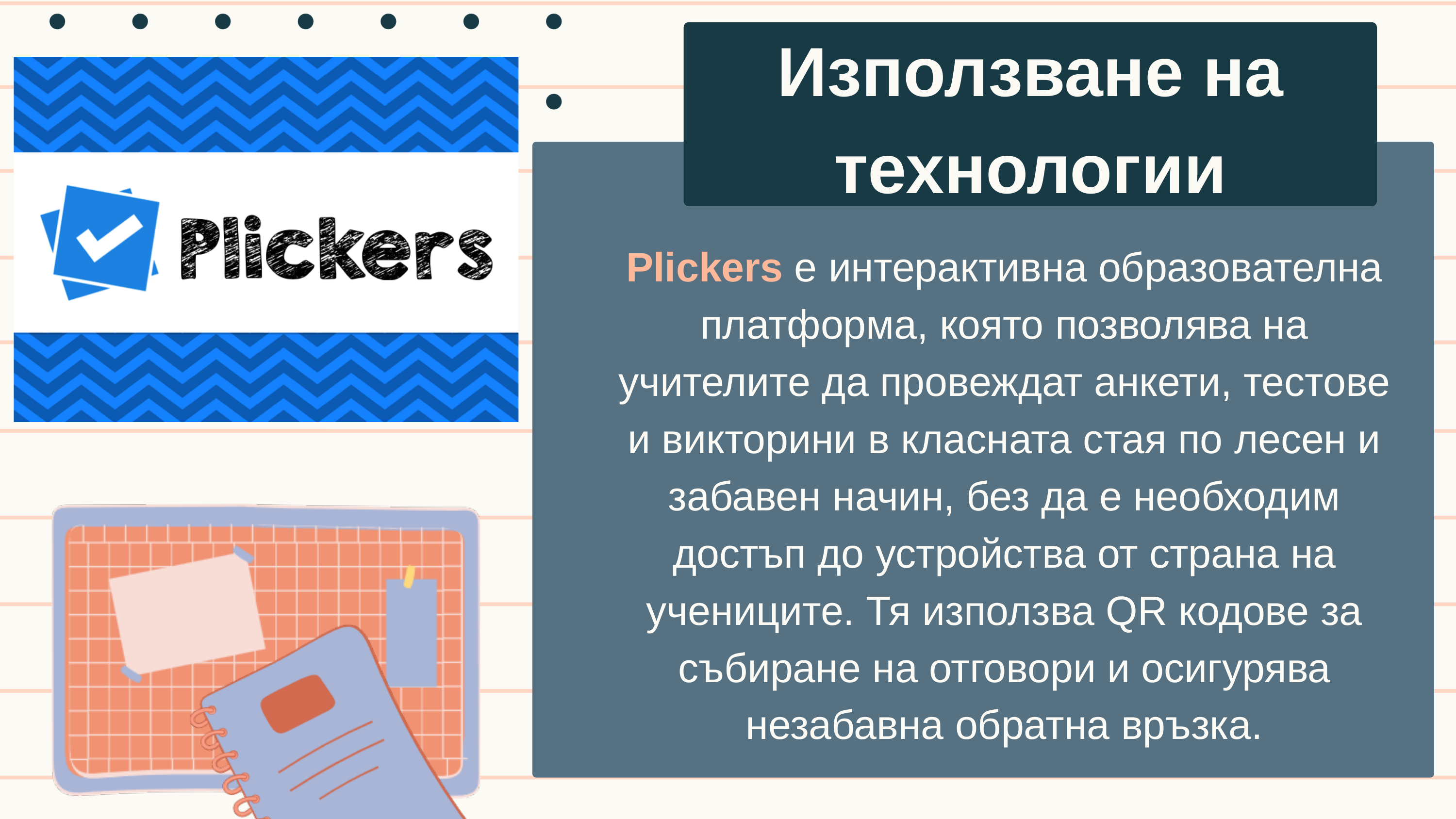

Използване на технологии

Plickers е интерактивна образователна платформа, която позволява на учителите да провеждат анкети, тестове и викторини в класната стая по лесен и забавен начин, без да е необходим достъп до устройства от страна на учениците. Тя използва QR кодове за събиране на отговори и осигурява незабавна обратна връзка.